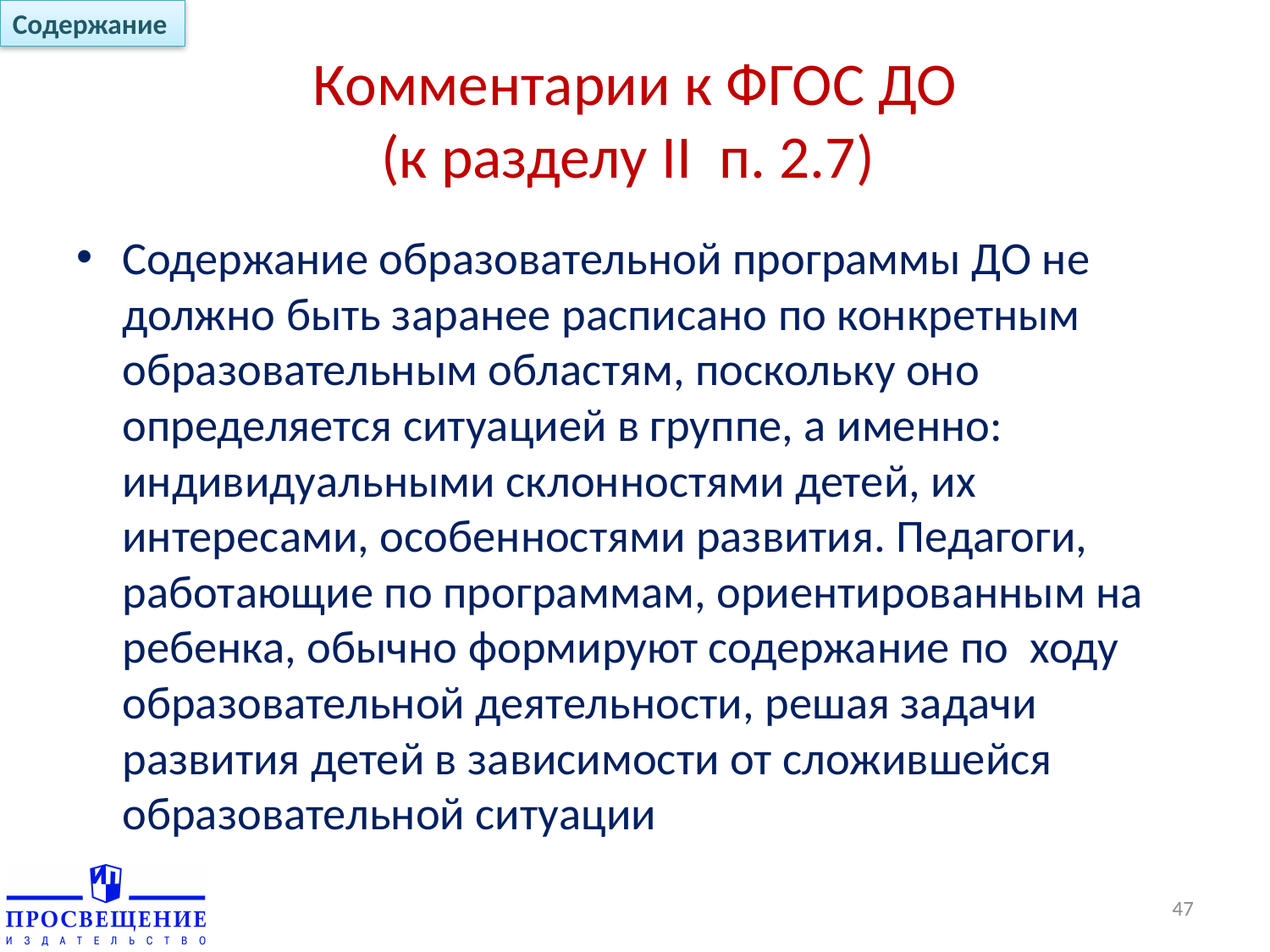

Содержание
# Комментарии к ФГОС ДО (к разделу II  п. 2.7)
Содержание образовательной программы ДО не должно быть заранее расписано по конкретным образовательным областям, поскольку оно определяется ситуацией в группе, а именно: индивидуальными склонностями детей, их интересами, особенностями развития. Педагоги, работающие по программам, ориентированным на ребенка, обычно формируют содержание по  ходу образовательной деятельности, решая задачи развития детей в зависимости от сложившейся образовательной ситуации
47